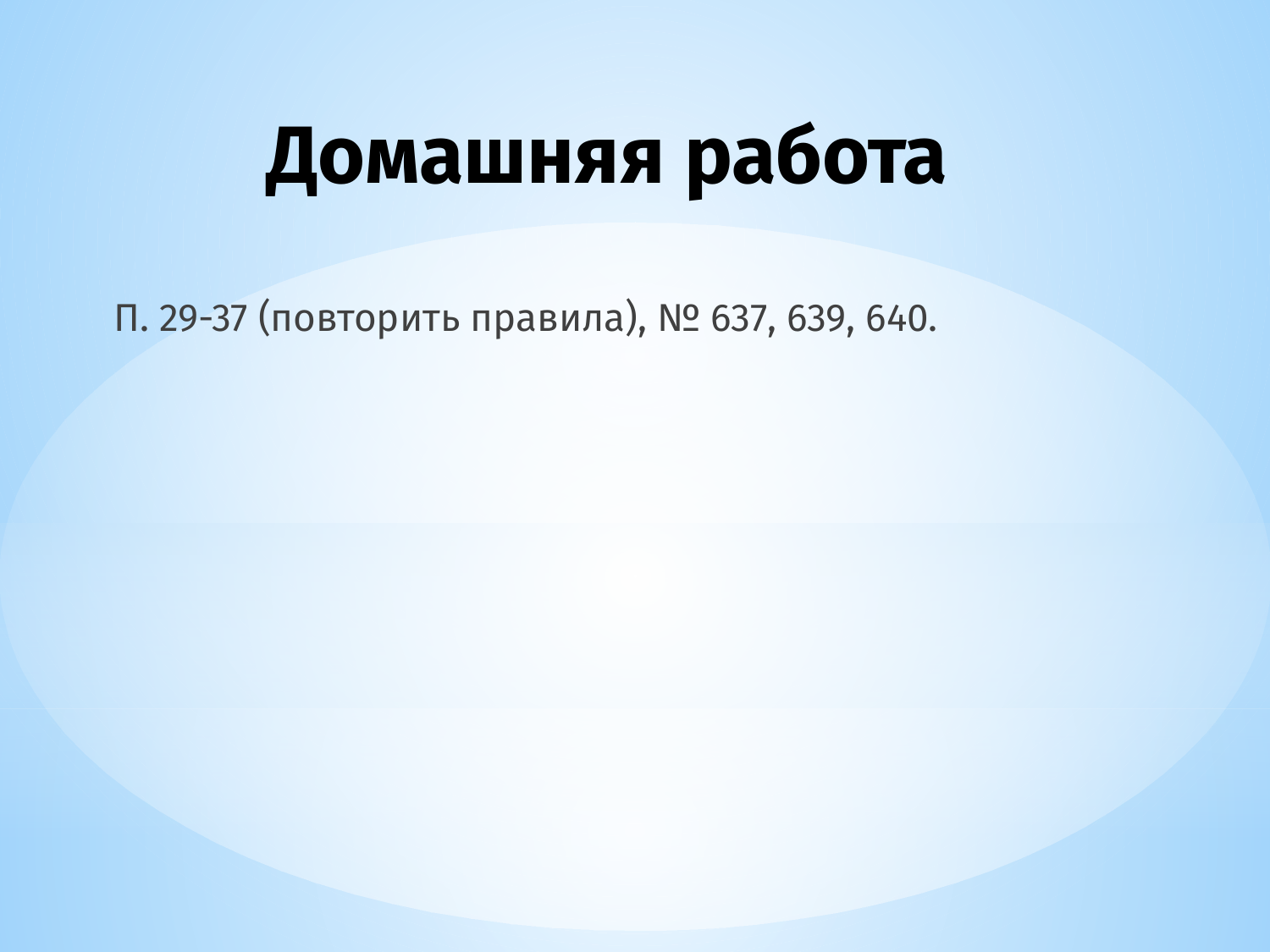

# Домашняя работа
П. 29-37 (повторить правила), № 637, 639, 640.